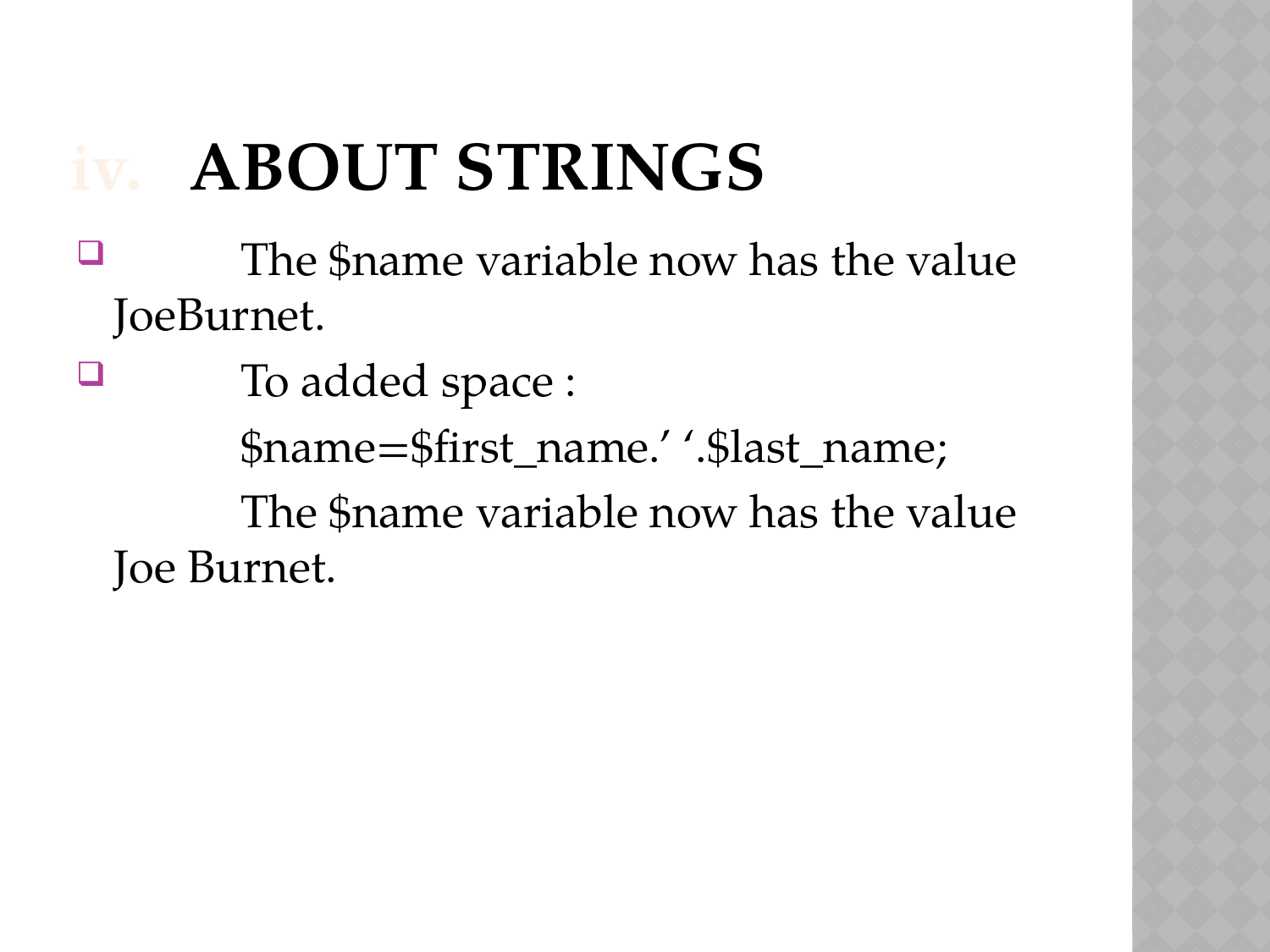

# About Strings
 	The $name variable now has the value JoeBurnet.
 	To added space :
		$name=$first_name.’ ‘.$last_name;
		The $name variable now has the value Joe Burnet.